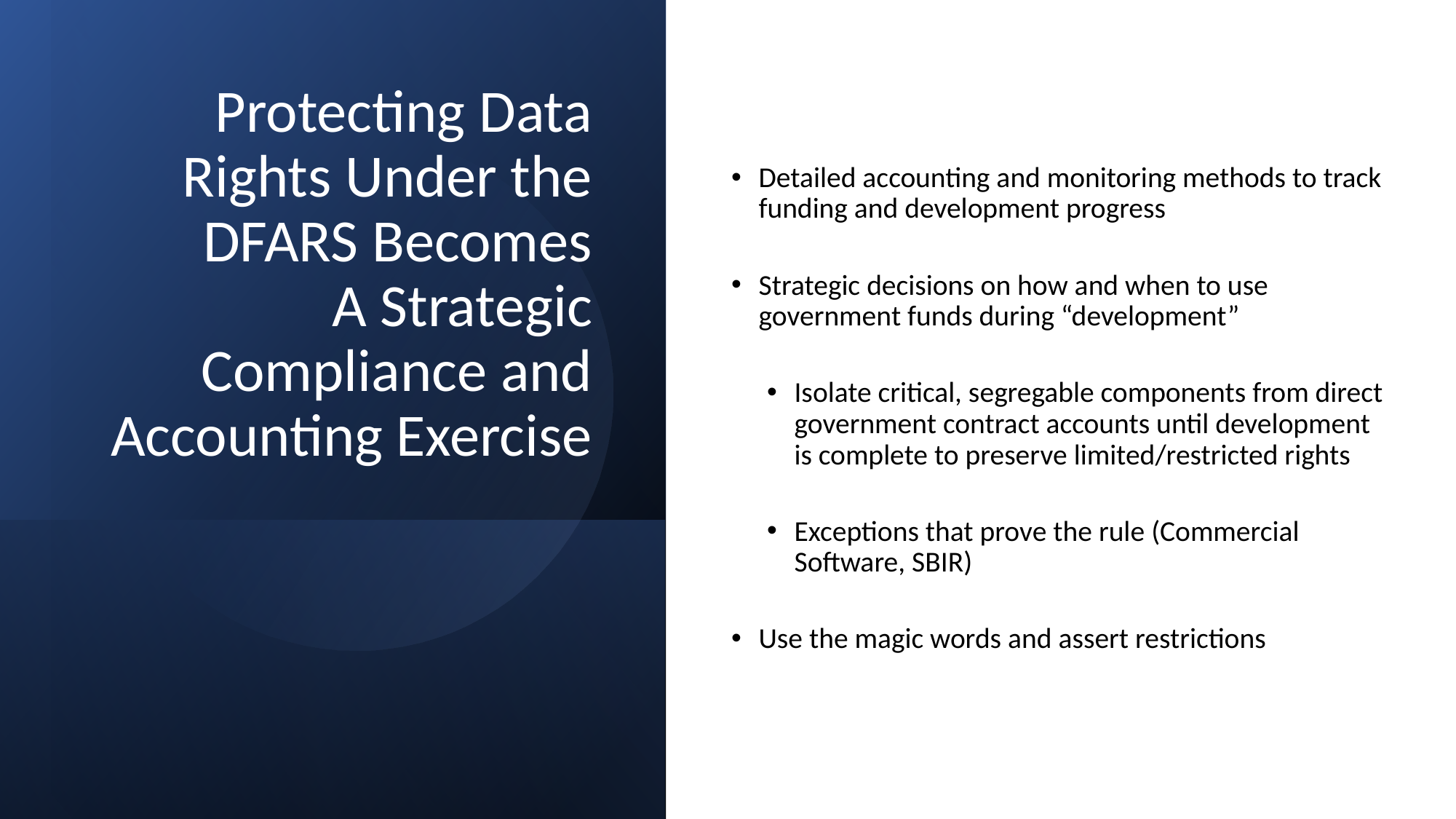

# Protecting Data Rights Under the DFARS Becomes A Strategic Compliance and Accounting Exercise

Detailed accounting and monitoring methods to track funding and development progress
Strategic decisions on how and when to use government funds during “development”
Isolate critical, segregable components from direct government contract accounts until development is complete to preserve limited/restricted rights
Exceptions that prove the rule (Commercial Software, SBIR)
Use the magic words and assert restrictions